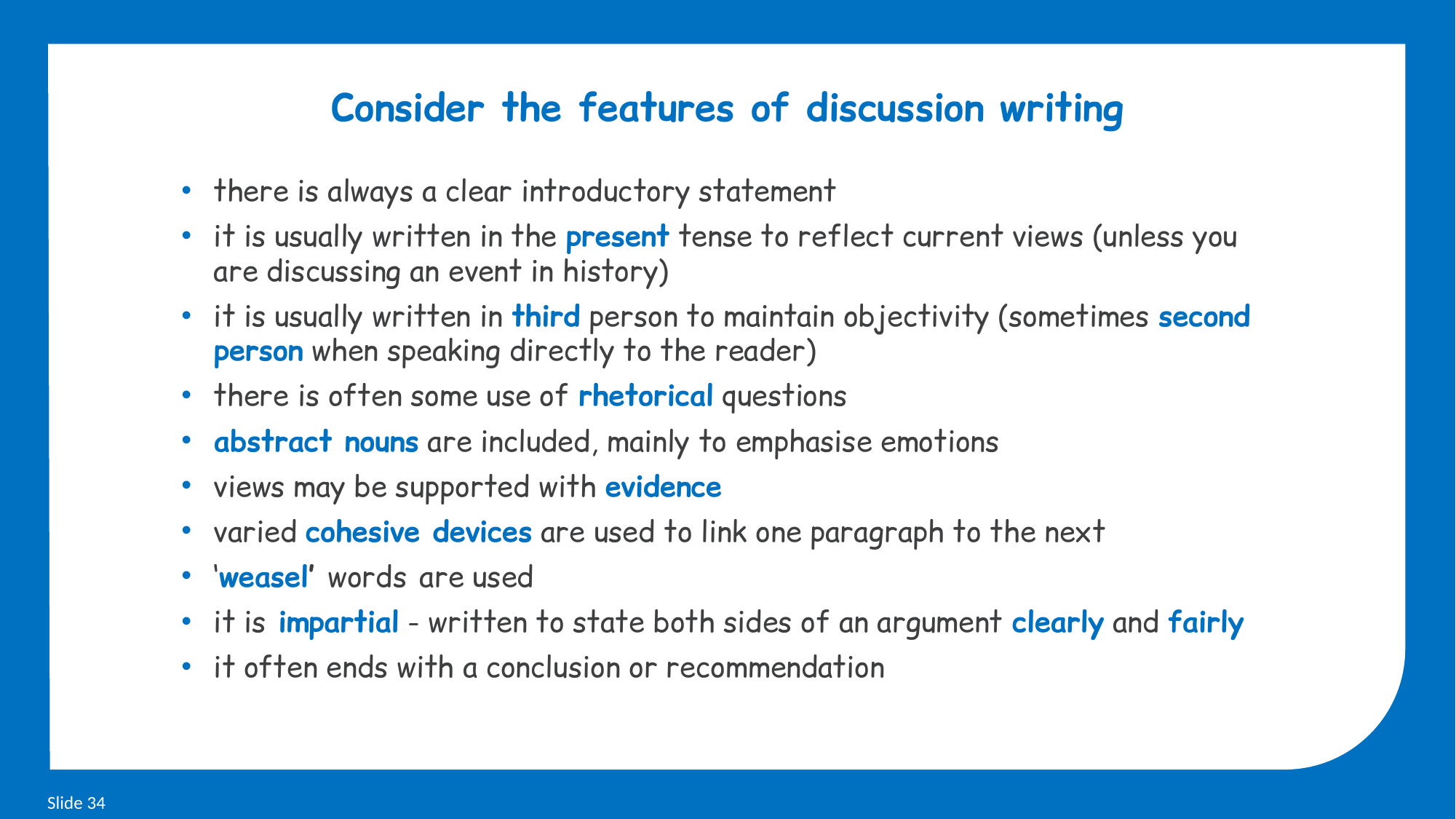

Consider the features of discussion writing
there is always a clear introductory statement
it is usually written in the present tense to reflect current views (unless you are discussing an event in history)
it is usually written in third person to maintain objectivity (sometimes second person when speaking directly to the reader)
there is often some use of rhetorical questions
abstract nouns are included, mainly to emphasise emotions
views may be supported with evidence
varied cohesive devices are used to link one paragraph to the next
‘weasel’ words are used
it is impartial - written to state both sides of an argument clearly and fairly
it often ends with a conclusion or recommendation
Slide 34